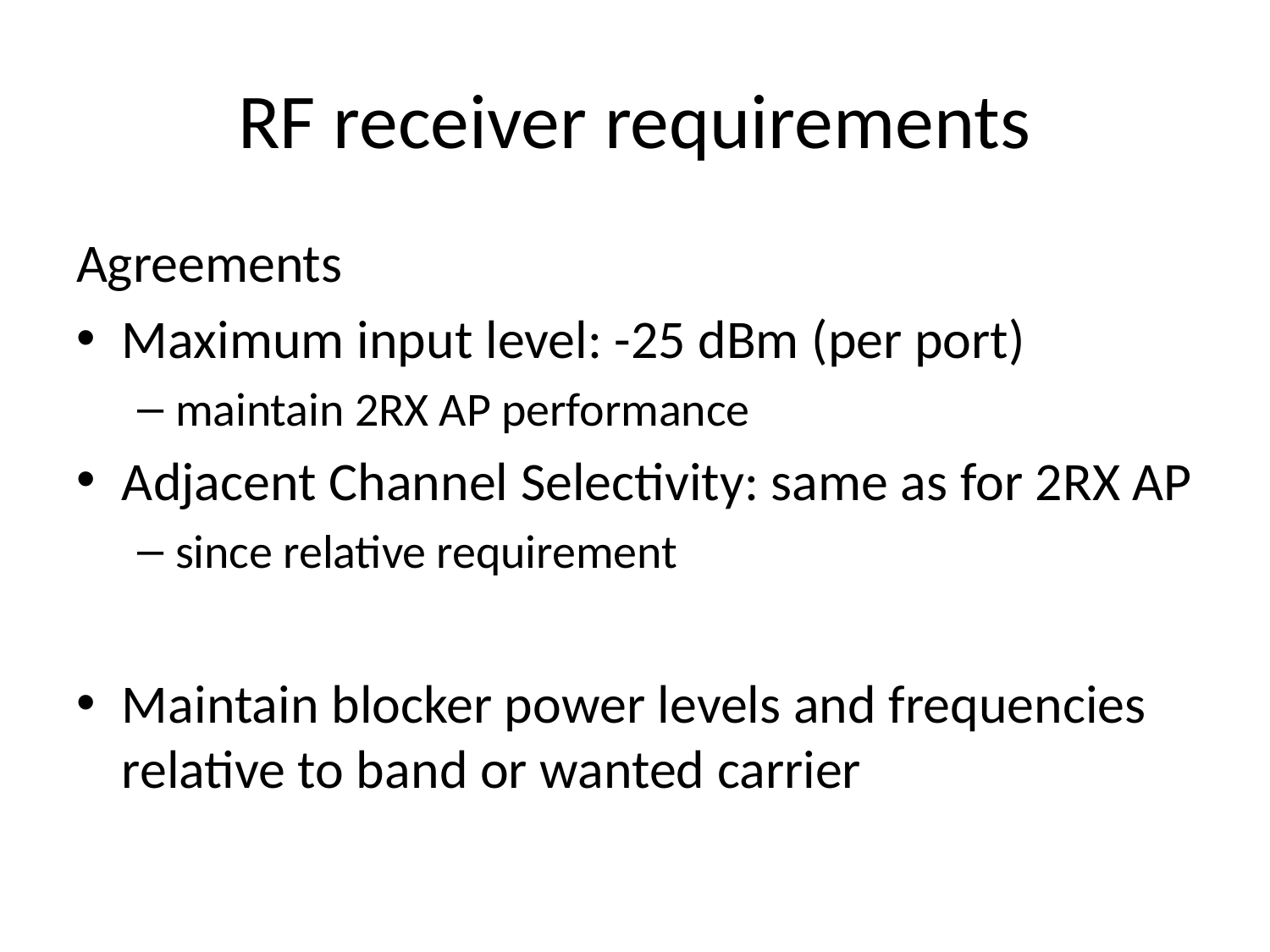

# RF receiver requirements
Agreements
Maximum input level: -25 dBm (per port)
maintain 2RX AP performance
Adjacent Channel Selectivity: same as for 2RX AP
since relative requirement

Maintain blocker power levels and frequencies relative to band or wanted carrier